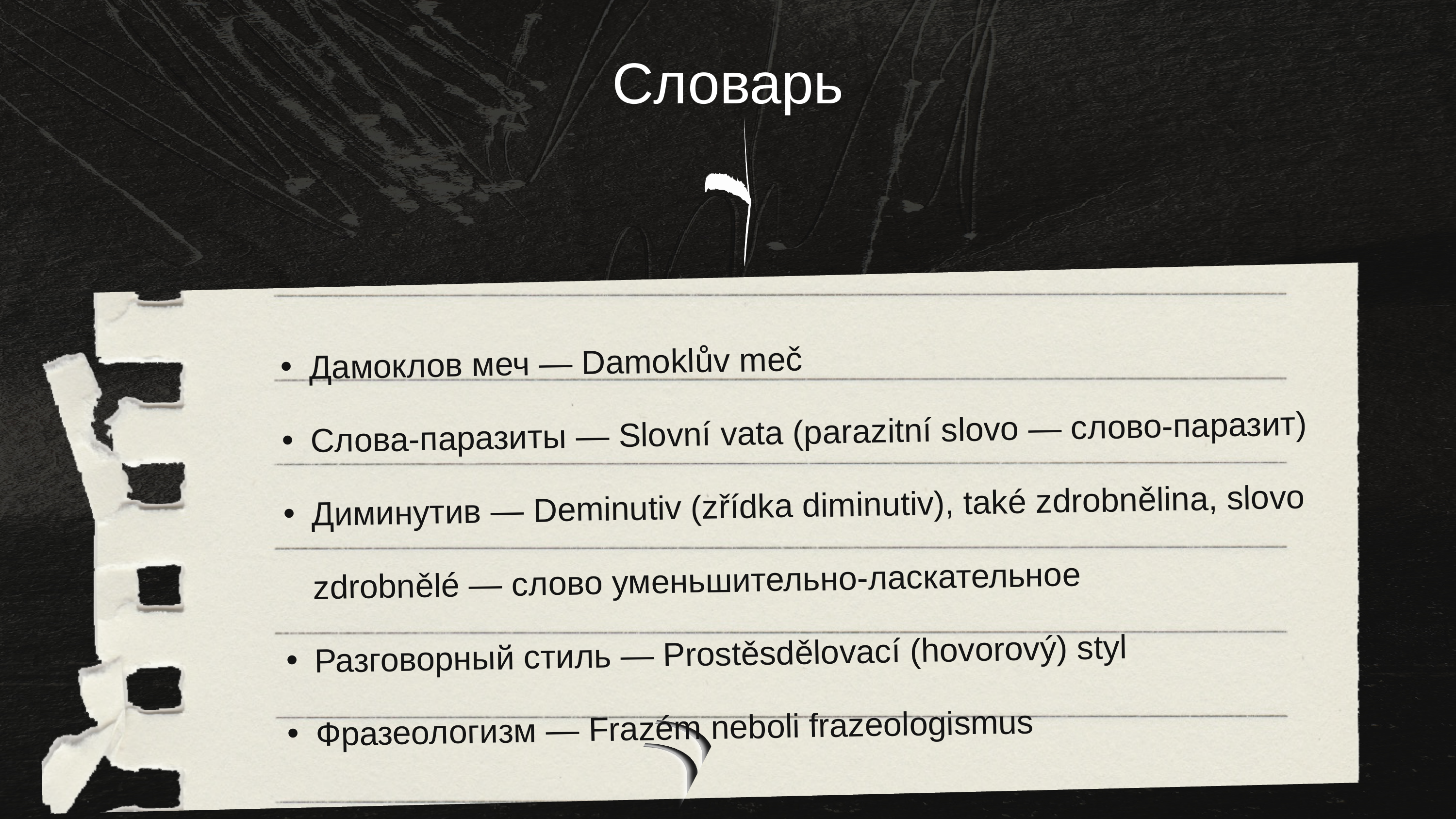

Словарь

Дамоклов меч — Damoklův meč
Слова-паразиты — Slovní vata (parazitní slovo — слово-паразит)
Диминутив — Deminutiv (zřídka diminutiv), také zdrobnělina, slovo zdrobnělé — слово уменьшительно-ласкательное
Разговорный стиль — Prostěsdělovací (hovorový) styl
Фразеологизм — Frazém neboli frazeologismus